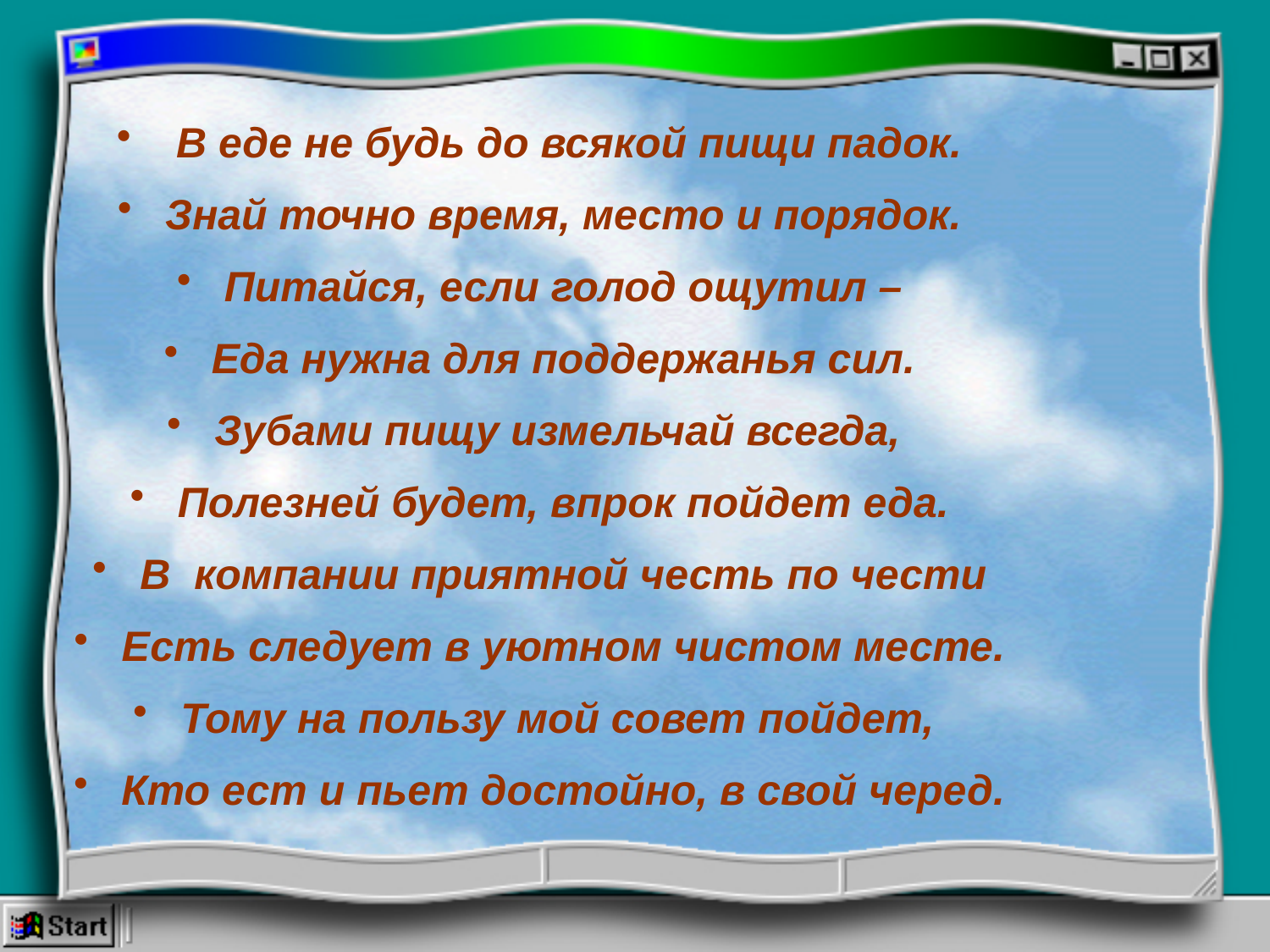

В еде не будь до всякой пищи падок.
Знай точно время, место и порядок.
Питайся, если голод ощутил –
Еда нужна для поддержанья сил.
Зубами пищу измельчай всегда,
Полезней будет, впрок пойдет еда.
В  компании приятной честь по чести
Есть следует в уютном чистом месте.
Тому на пользу мой совет пойдет,
Кто ест и пьет достойно, в свой черед.